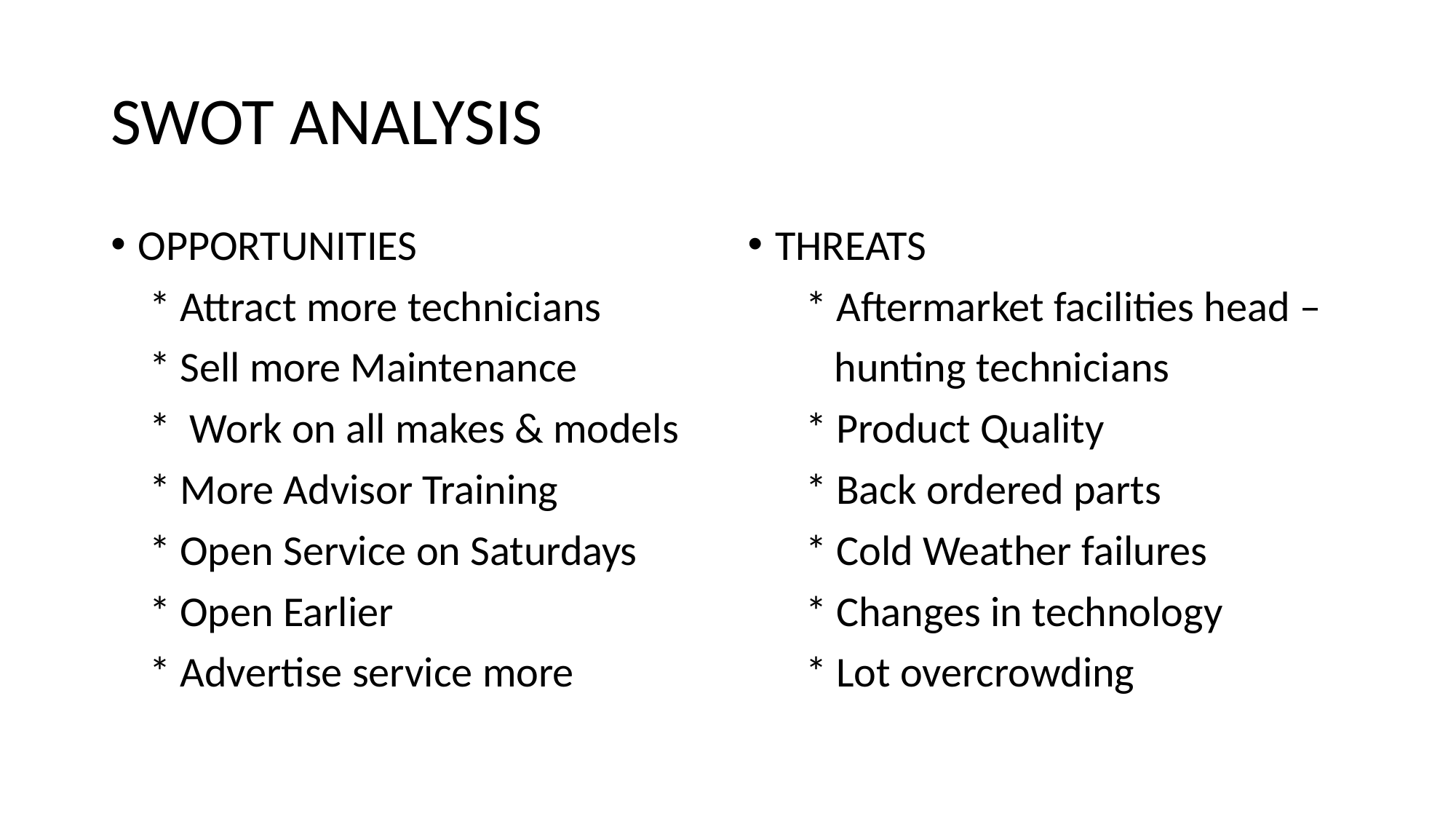

# SWOT ANALYSIS
OPPORTUNITIES
    * Attract more technicians
    * Sell more Maintenance
    *  Work on all makes & models
    * More Advisor Training
    * Open Service on Saturdays
    * Open Earlier
    * Advertise service more
THREATS
      * Aftermarket facilities head –
         hunting technicians
      * Product Quality
      * Back ordered parts
      * Cold Weather failures
      * Changes in technology
      * Lot overcrowding